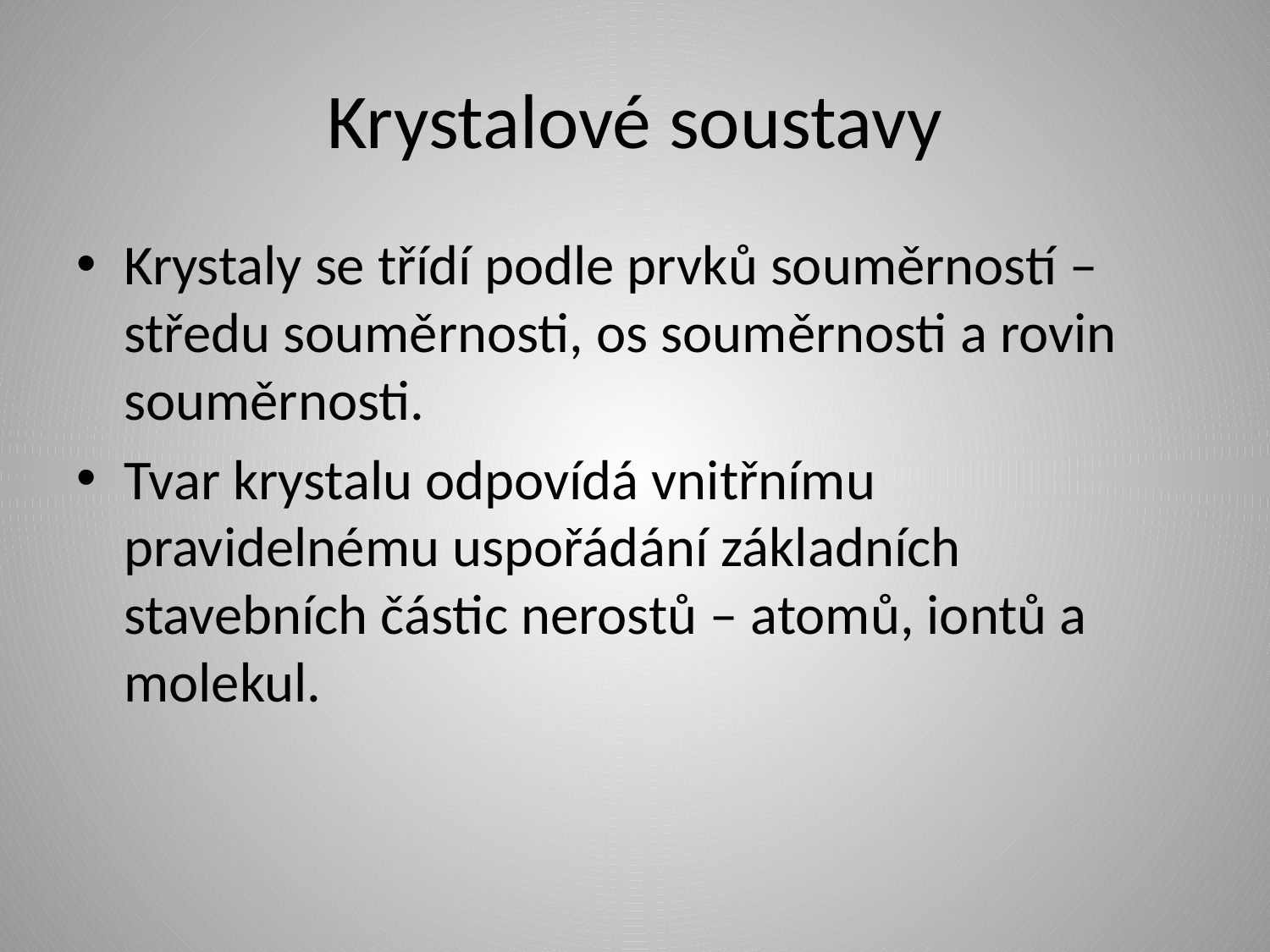

# Krystalové soustavy
Krystaly se třídí podle prvků souměrností – středu souměrnosti, os souměrnosti a rovin souměrnosti.
Tvar krystalu odpovídá vnitřnímu pravidelnému uspořádání základních stavebních částic nerostů – atomů, iontů a molekul.